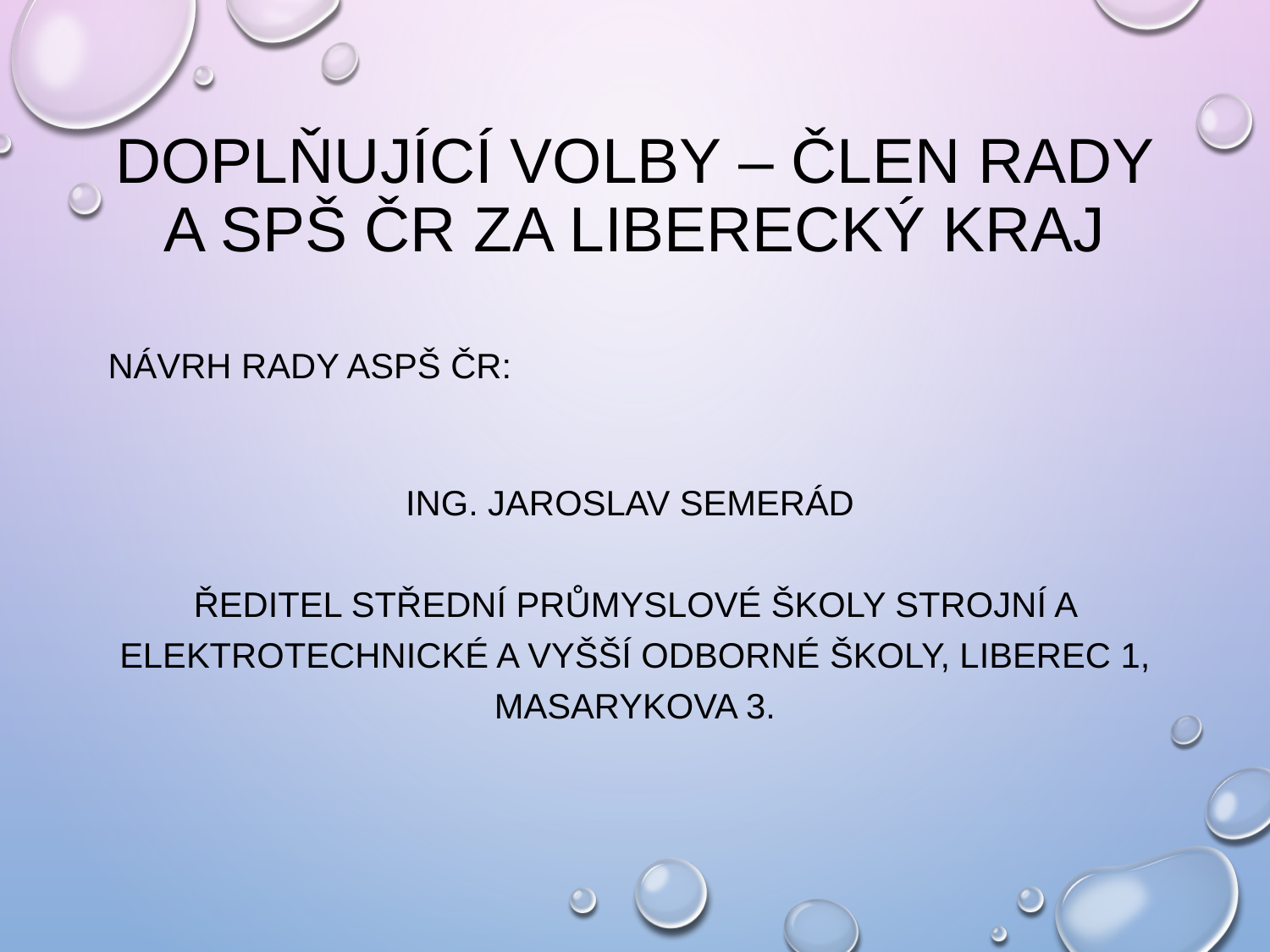

# Doplňující volby – Člen Rady A SPŠ ČR za Liberecký kraj
Návrh Rady ASPŠ ČR:

Ing. Jaroslav Semerád
ředitel Střední průmyslové školy strojní a elektrotechnické a Vyšší odborné školy, Liberec 1, Masarykova 3.